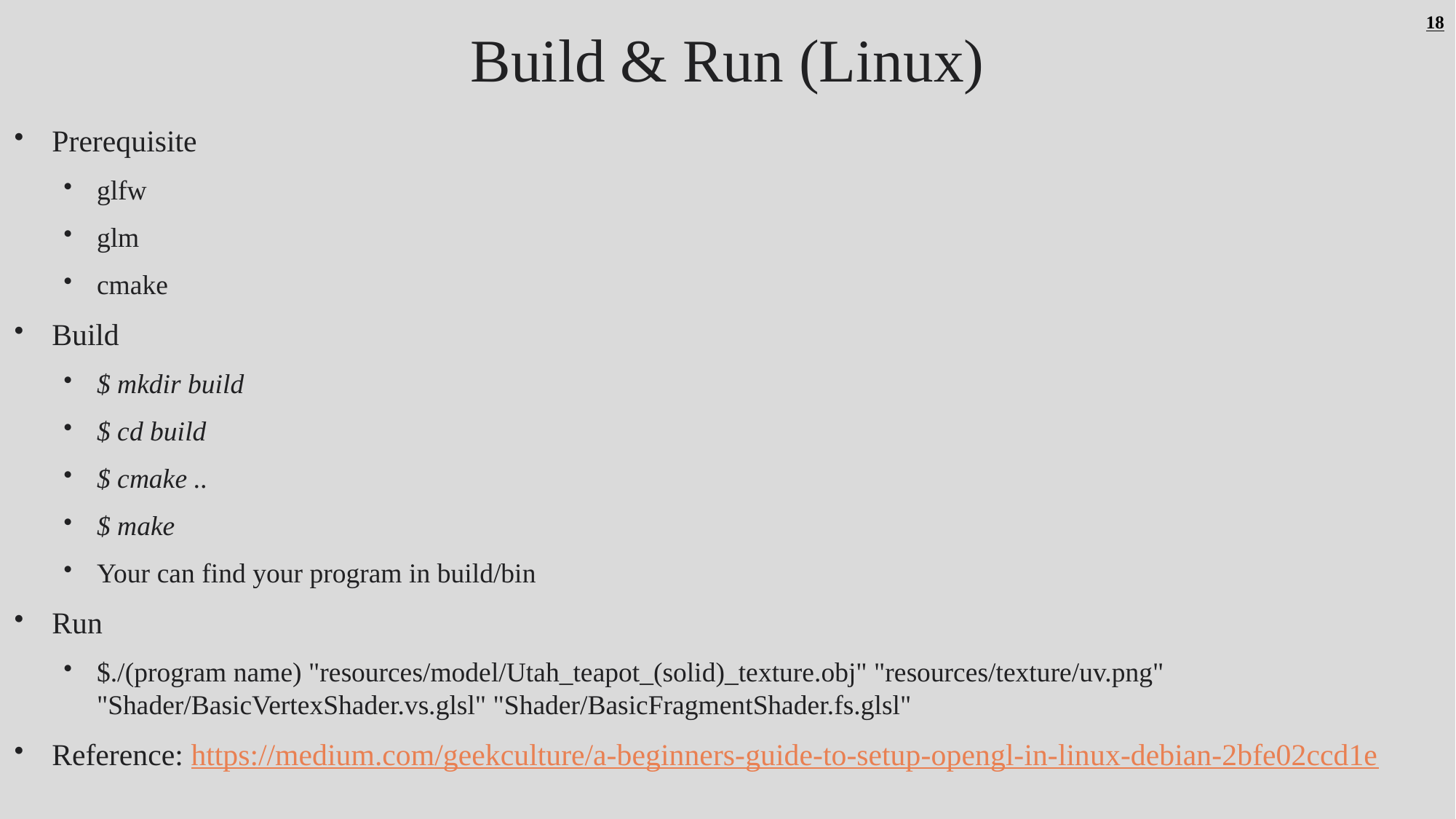

# Build & Run (Linux)
18
Prerequisite
glfw
glm
cmake
Build
$ mkdir build
$ cd build
$ cmake ..
$ make
Your can find your program in build/bin
Run
$./(program name) "resources/model/Utah_teapot_(solid)_texture.obj" "resources/texture/uv.png" "Shader/BasicVertexShader.vs.glsl" "Shader/BasicFragmentShader.fs.glsl"
Reference: https://medium.com/geekculture/a-beginners-guide-to-setup-opengl-in-linux-debian-2bfe02ccd1e